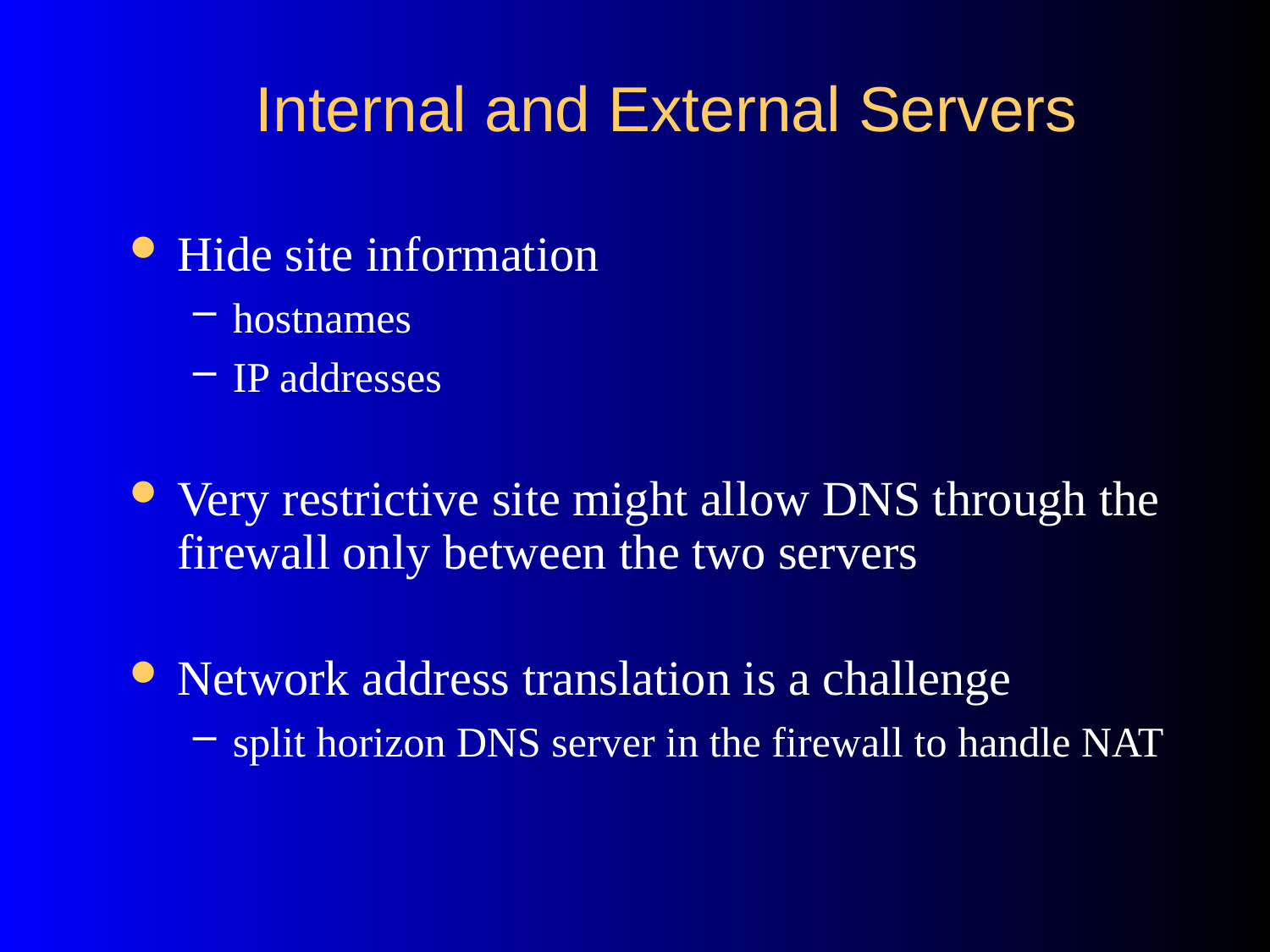

# Internal and External Servers
Hide site information
hostnames
IP addresses

Very restrictive site might allow DNS through the firewall only between the two servers

Network address translation is a challenge
split horizon DNS server in the firewall to handle NAT